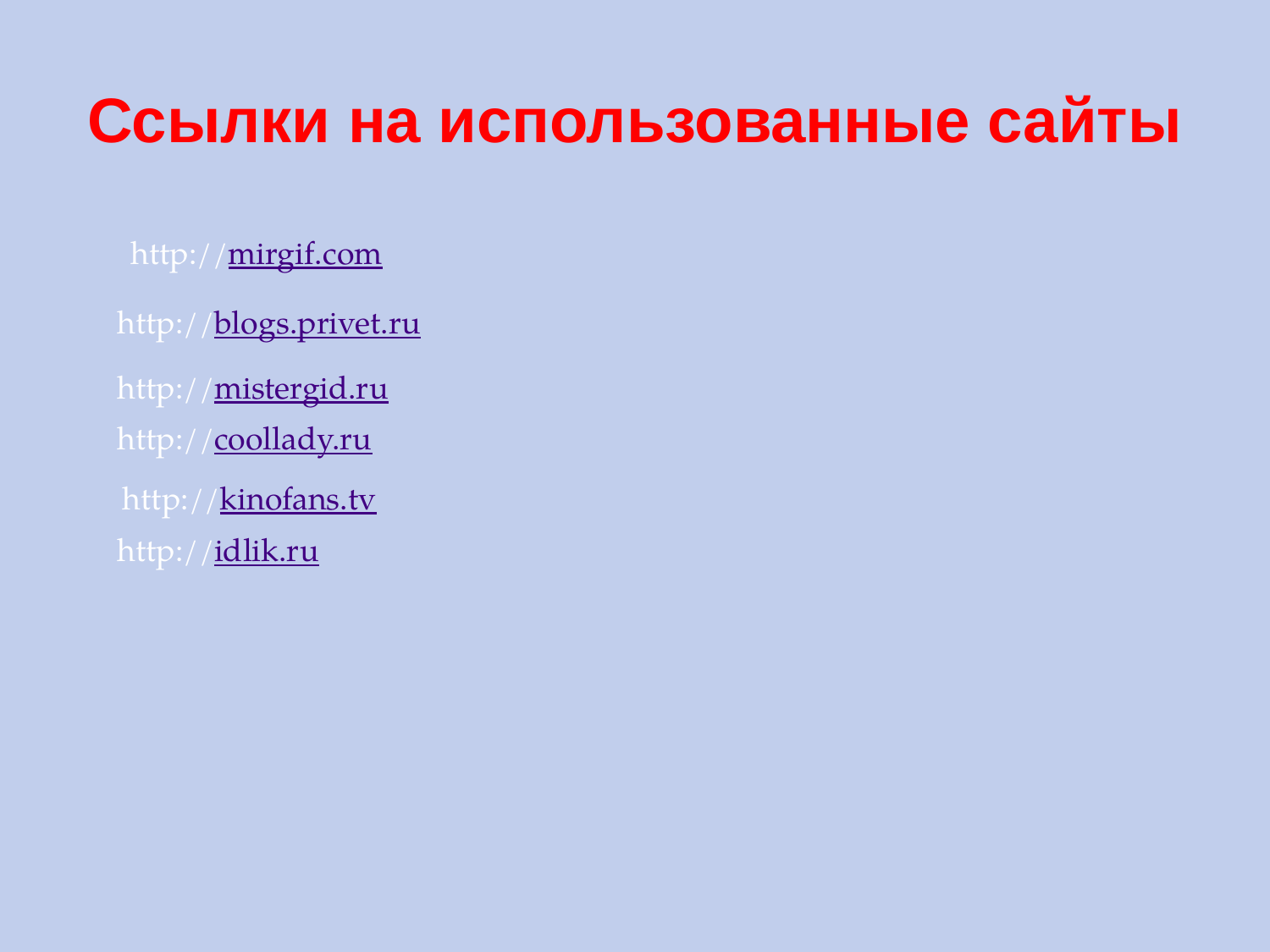

# Ссылки на использованные сайты
 http://mirgif.com
http://blogs.privet.ru
http://mistergid.ru
http://coollady.ru
http://kinofans.tv
http://idlik.ru